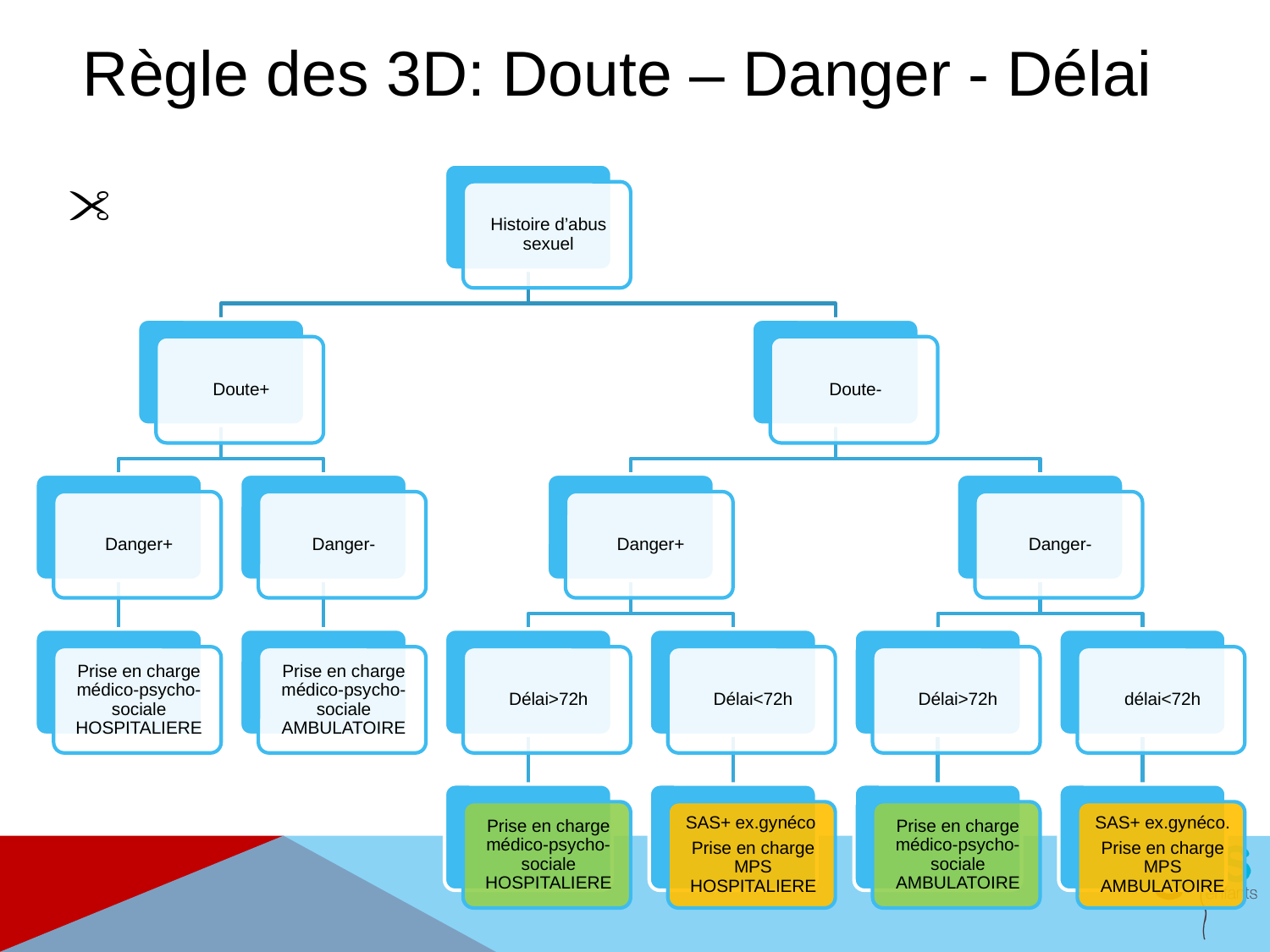

Règle des 3D: Doute – Danger - Délai

Histoire d’abus sexuel
Doute+
Danger+
Prise en charge médico-psycho-sociale HOSPITALIERE
Danger-
Prise en charge médico-psycho-sociale AMBULATOIRE
Doute-
Danger+
Délai>72h
Prise en charge médico-psycho-sociale HOSPITALIERE
Délai<72h
SAS+ ex.gynéco
Prise en charge MPS HOSPITALIERE
Danger-
Délai>72h
Prise en charge médico-psycho-sociale AMBULATOIRE
délai<72h
SAS+ ex.gynéco.
Prise en charge MPS AMBULATOIRE